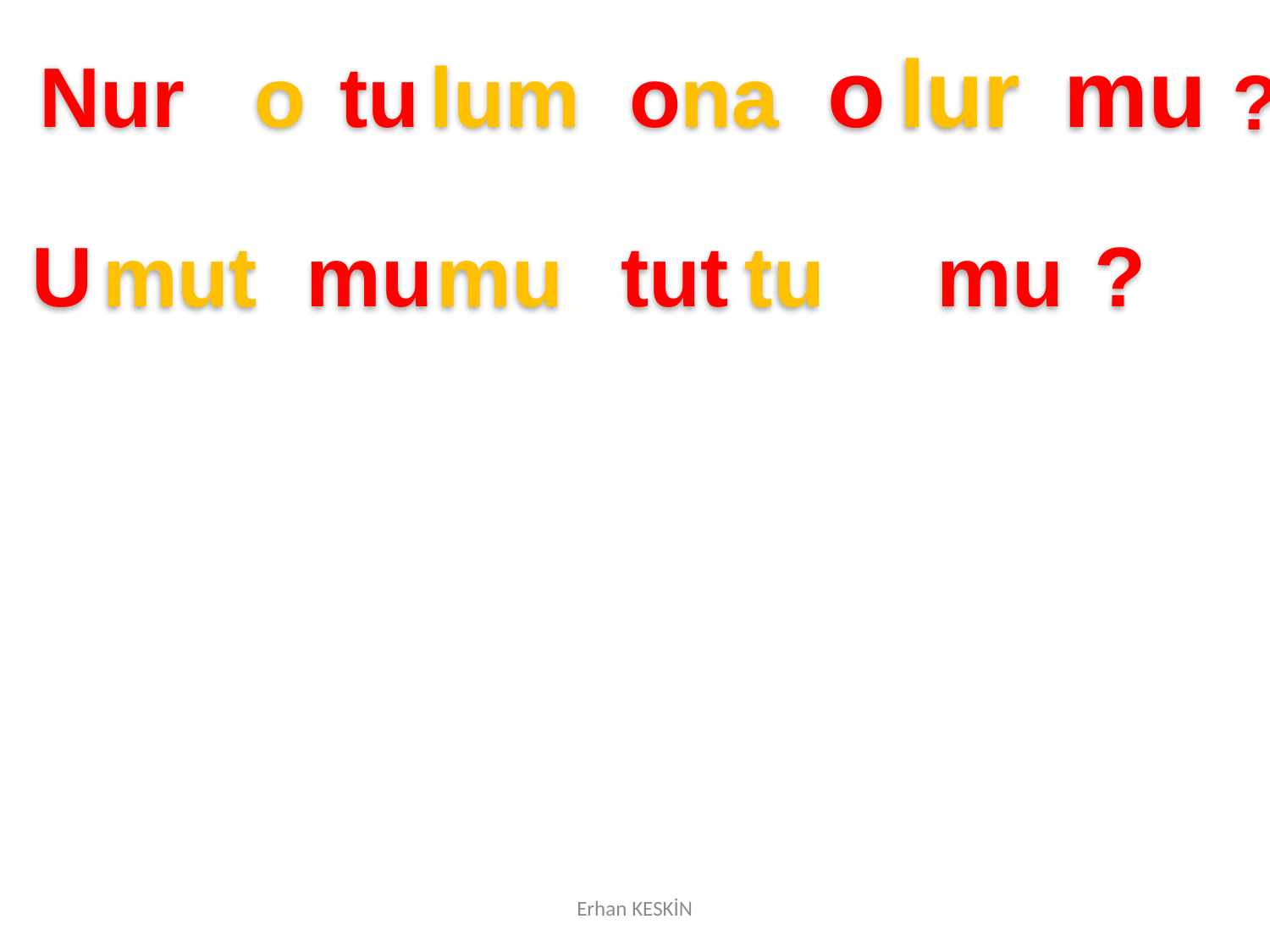

o
lur
mu
Nur
o
tu
lum
o
na
?
U
mut
mu
mu
tut
tu
mu
?
Erhan KESKİN